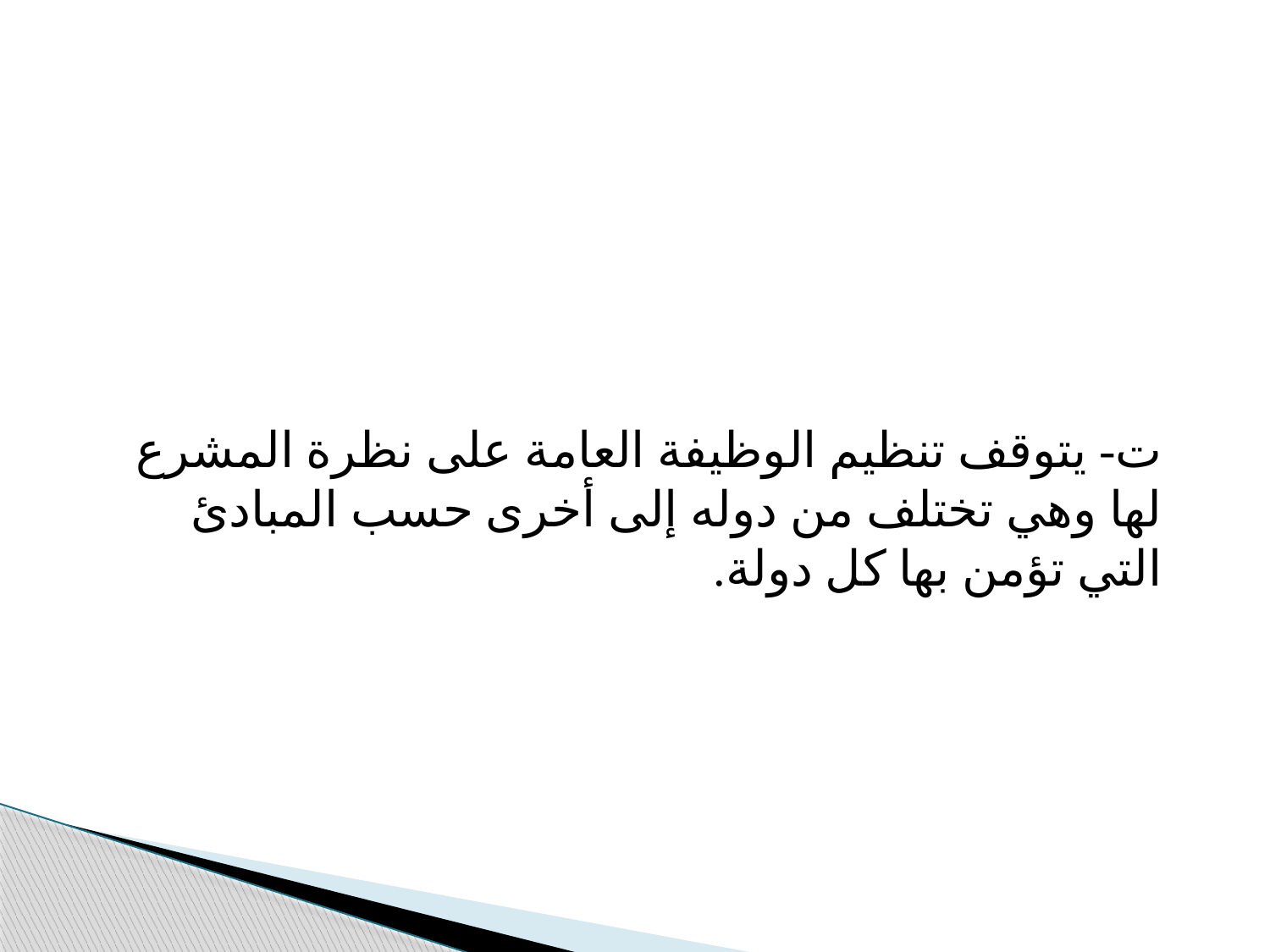

ت- يتوقف تنظيم الوظيفة العامة على نظرة المشرع لها وهي تختلف من دوله إلى أخرى حسب المبادئ التي تؤمن بها كل دولة.